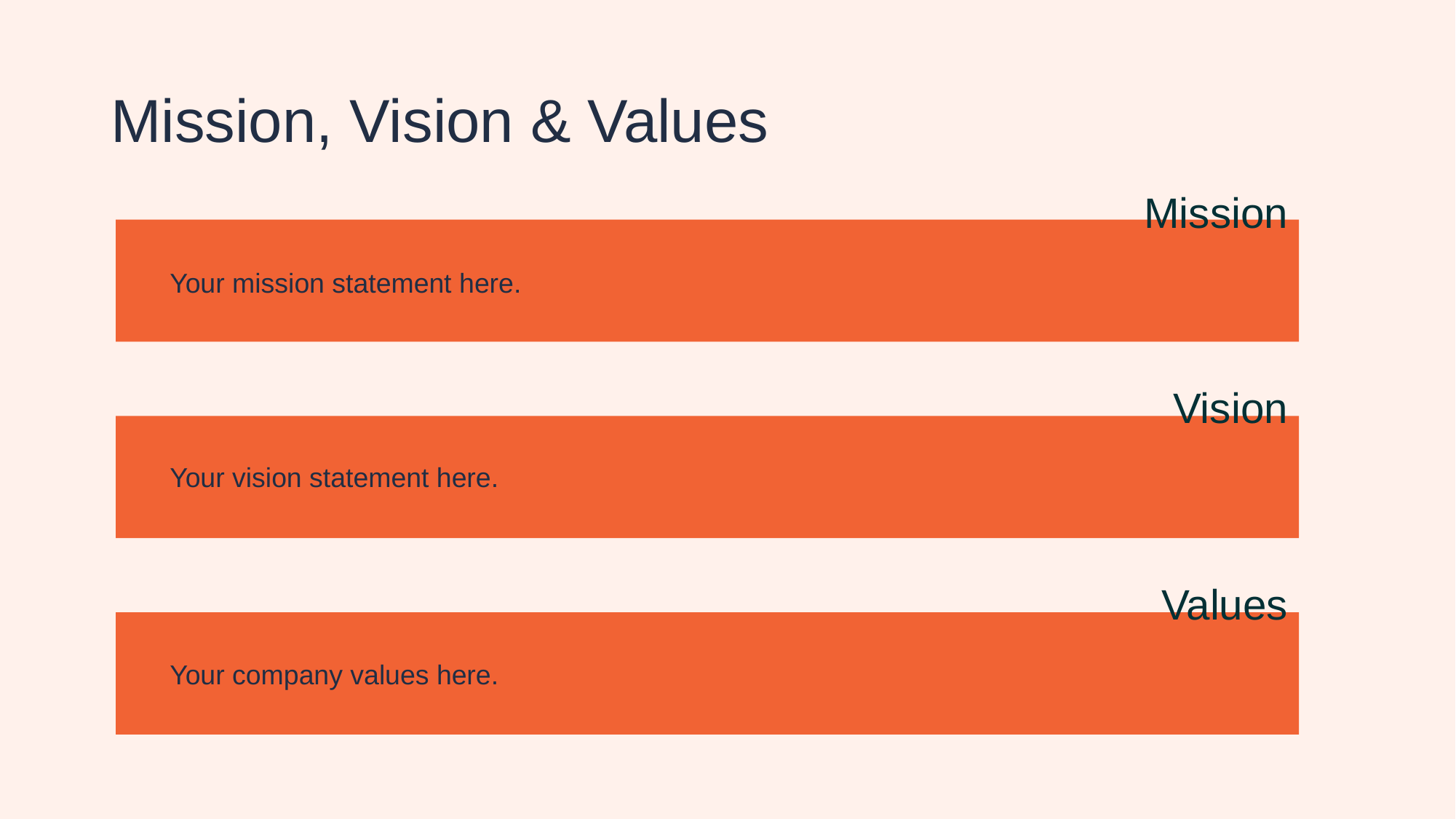

# Mission, Vision & Values
Mission

Your mission statement here.
Vision

Your vision statement here.
Values

Your company values here.